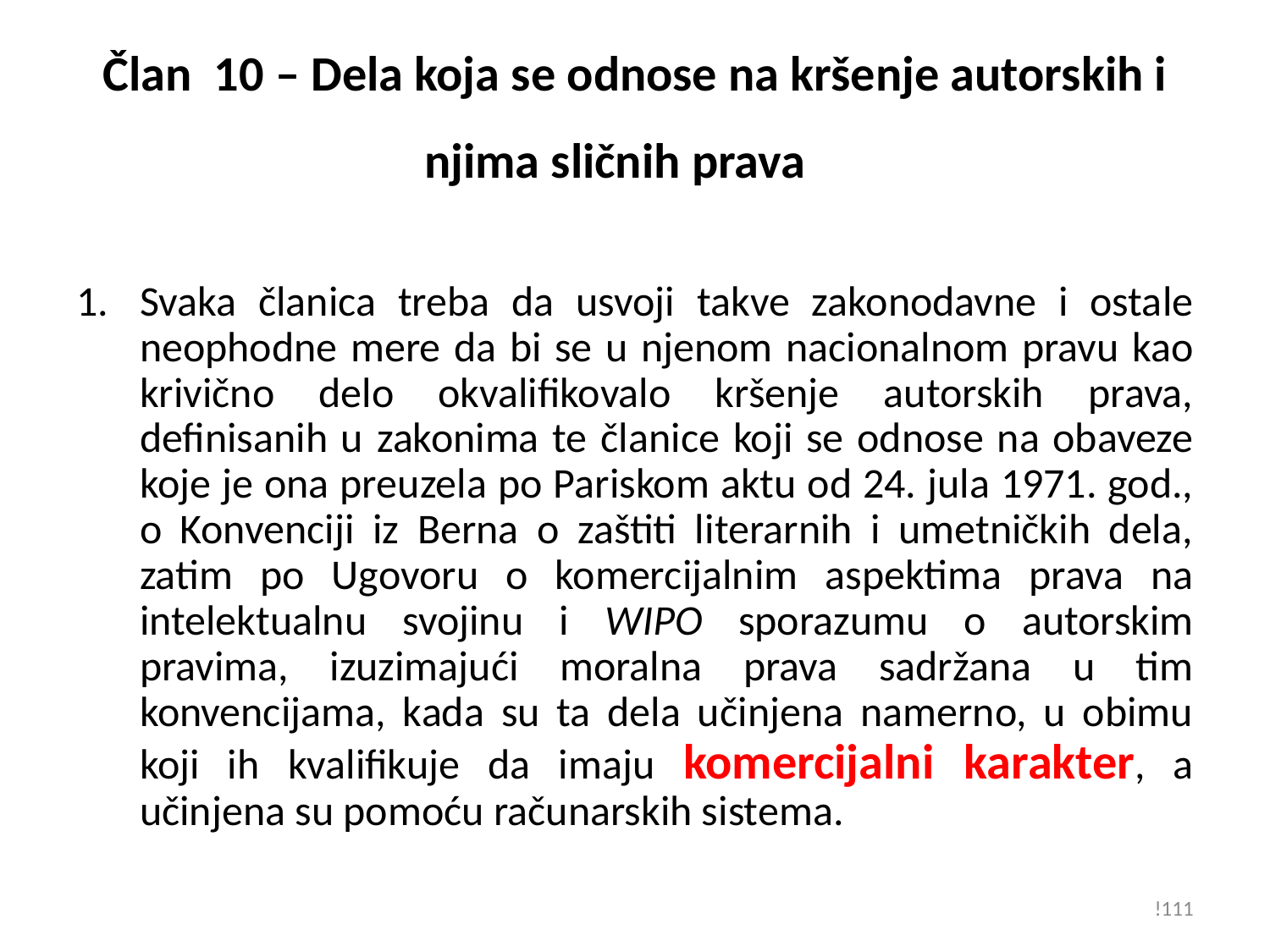

# Član  10 – Dela koja se odnose na kršenje autorskih i njima sličnih prava
Svaka članica treba da usvoji takve zakonodavne i ostale neophodne mere da bi se u njenom nacionalnom pravu kao krivično delo okvalifikovalo kršenje autorskih prava, definisanih u zakonima te članice koji se odnose na obaveze koje je ona preuzela po Pariskom aktu od 24. jula 1971. god., o Konvenciji iz Berna o zaštiti literarnih i umetničkih dela, zatim po Ugovoru o komercijalnim aspektima prava na intelektualnu svojinu i WIPO sporazumu o autorskim pravima, izuzimajući moralna prava sadržana u tim konvencijama, kada su ta dela učinjena namerno, u obimu koji ih kvalifikuje da imaju komercijalni karakter, a učinjena su pomoću računarskih sistema.

!111